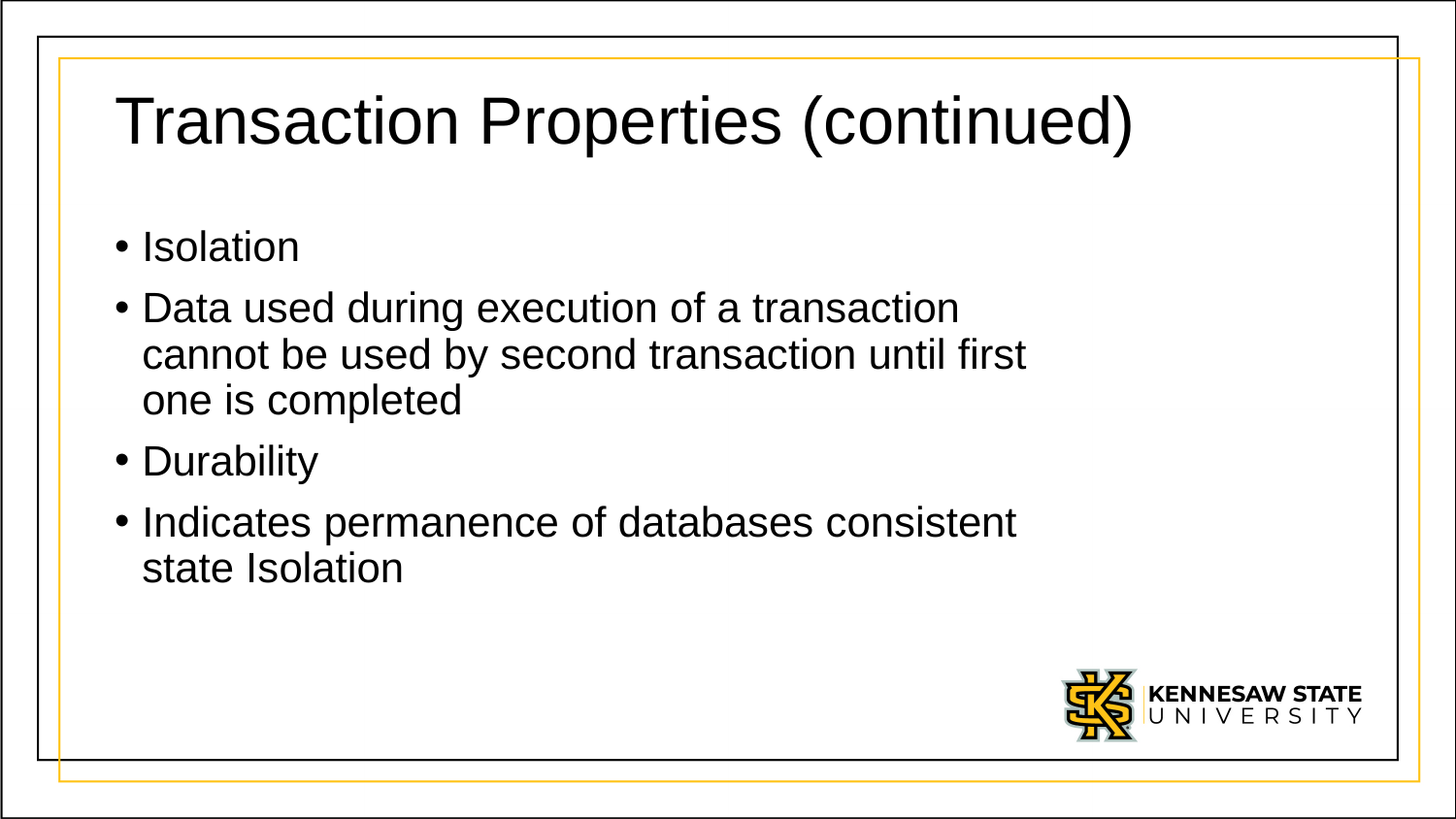

# Transaction Properties (continued)
Isolation
Data used during execution of a transaction
cannot be used by second transaction until first
one is completed
Durability
Indicates permanence of databases consistent
state Isolation